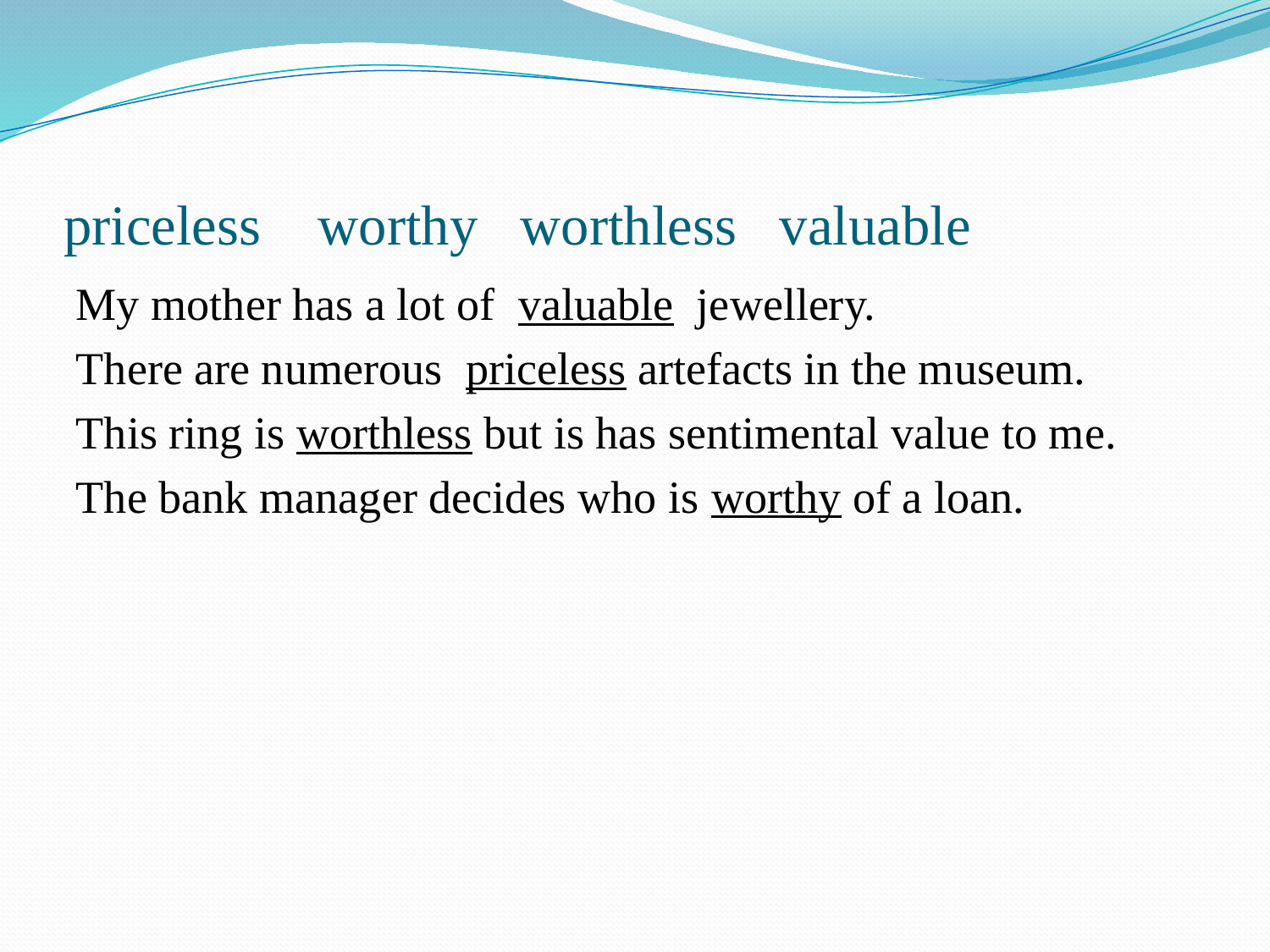

# priceless    worthy   worthless   valuable
My mother has a lot of  valuable  jewellery.
There are numerous  priceless artefacts in the museum.
This ring is worthless but is has sentimental value to me.
The bank manager decides who is worthy of a loan.